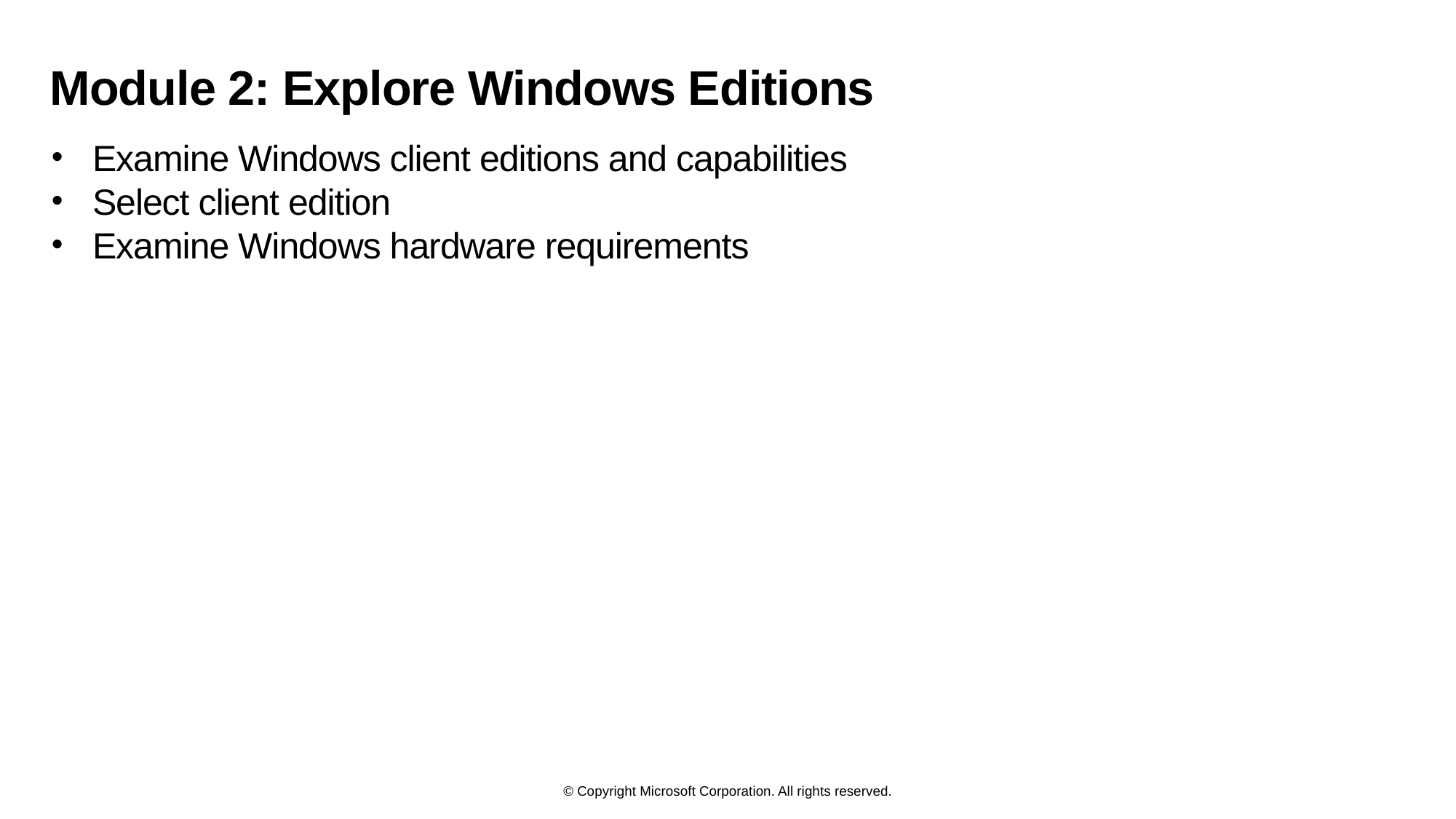

# Module 2: Explore Windows Editions
Examine Windows client editions and capabilities
Select client edition
Examine Windows hardware requirements